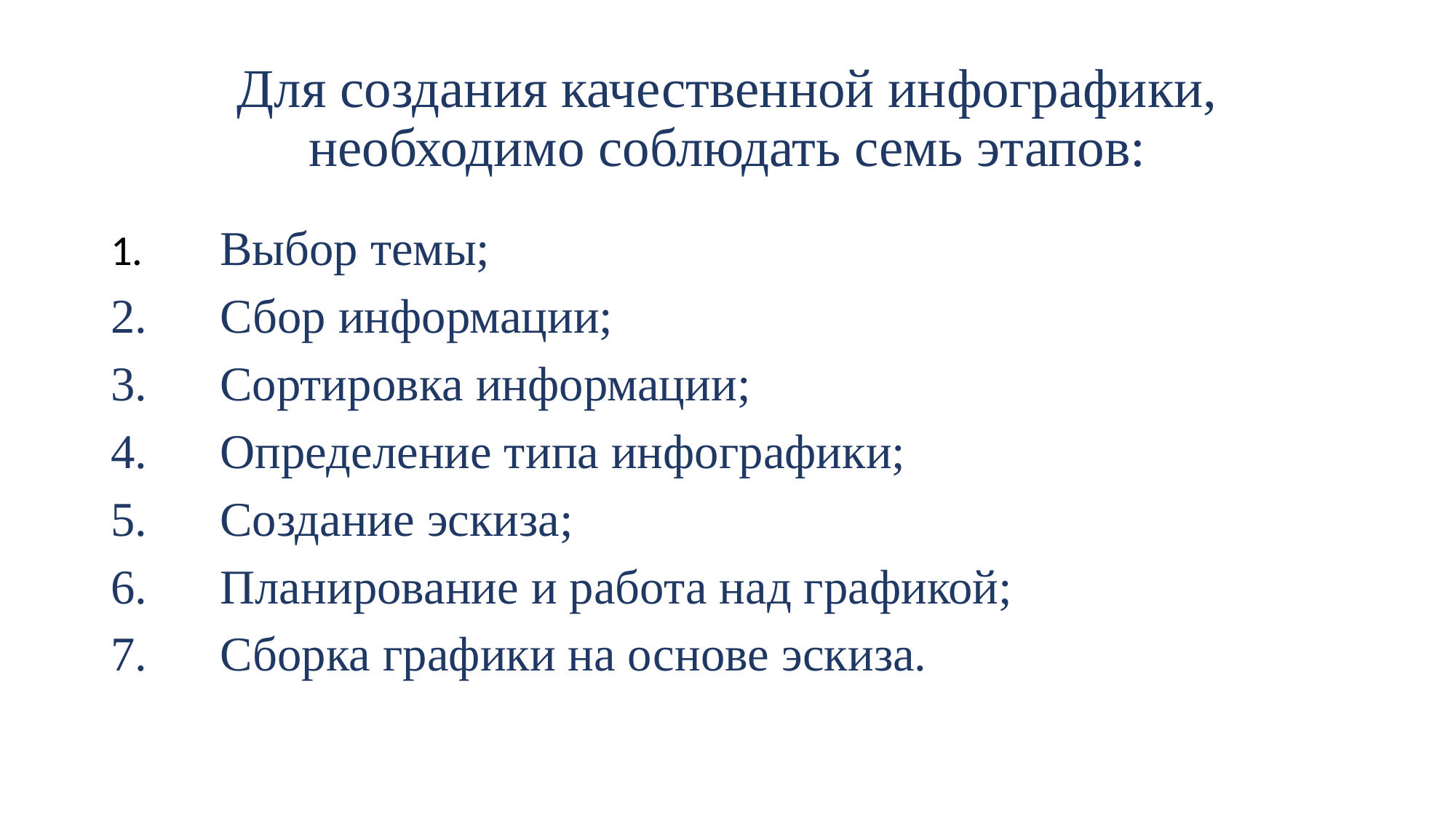

# Для создания качественной инфографики, необходимо соблюдать семь этапов:
1.	Выбор темы;
2.	Сбор информации;
3.	Сортировка информации;
4.	Определение типа инфографики;
5.	Создание эскиза;
6.	Планирование и работа над графикой;
7.	Сборка графики на основе эскиза.